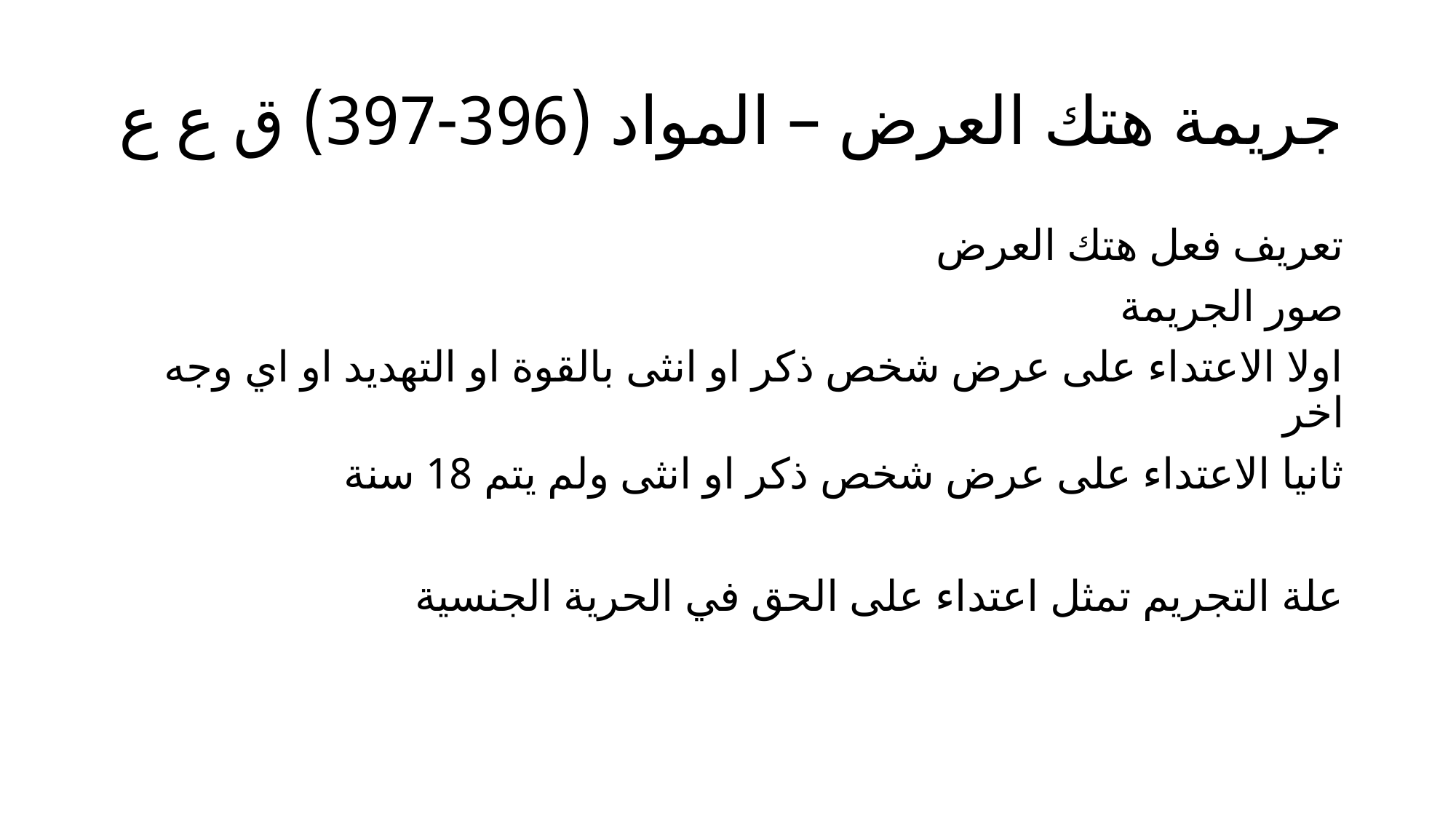

# جريمة هتك العرض – المواد (396-397) ق ع ع
تعريف فعل هتك العرض
صور الجريمة
اولا الاعتداء على عرض شخص ذكر او انثى بالقوة او التهديد او اي وجه اخر
ثانيا الاعتداء على عرض شخص ذكر او انثى ولم يتم 18 سنة

علة التجريم تمثل اعتداء على الحق في الحرية الجنسية